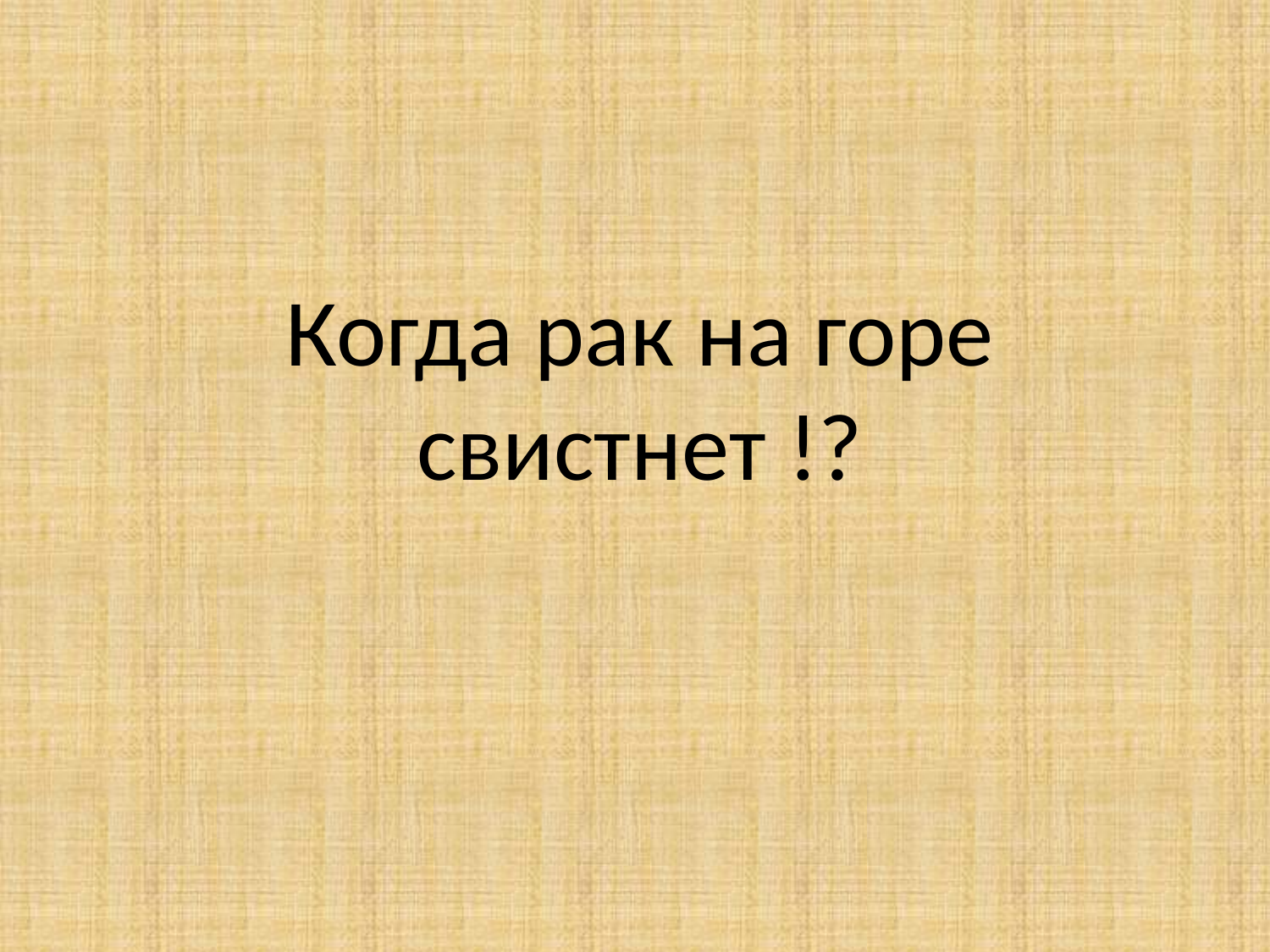

Когда рак на горе свистнет !?
#